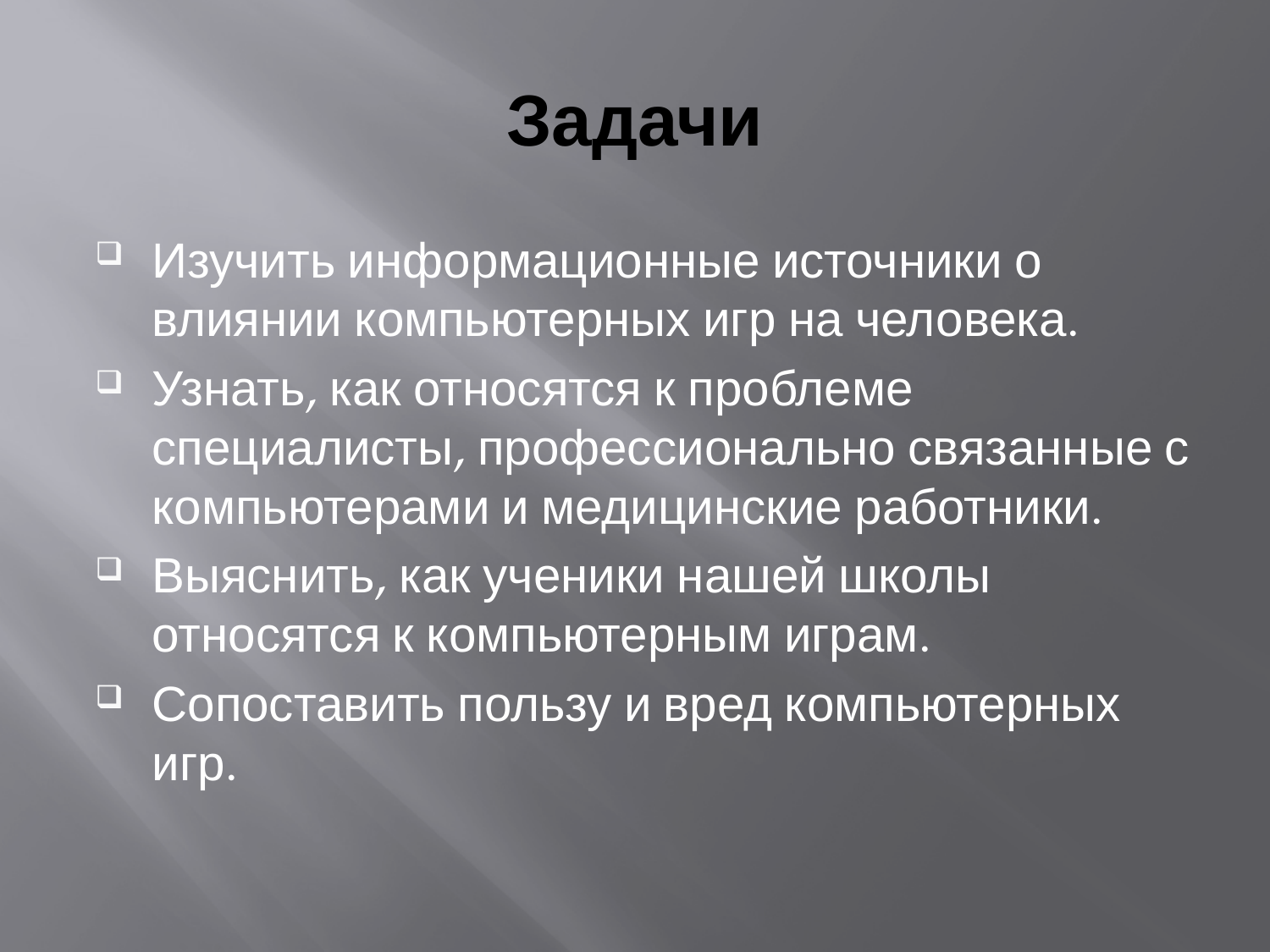

# Задачи
Изучить информационные источники о влиянии компьютерных игр на человека.
Узнать, как относятся к проблеме специалисты, профессионально связанные с компьютерами и медицинские работники.
Выяснить, как ученики нашей школы относятся к компьютерным играм.
Сопоставить пользу и вред компьютерных игр.